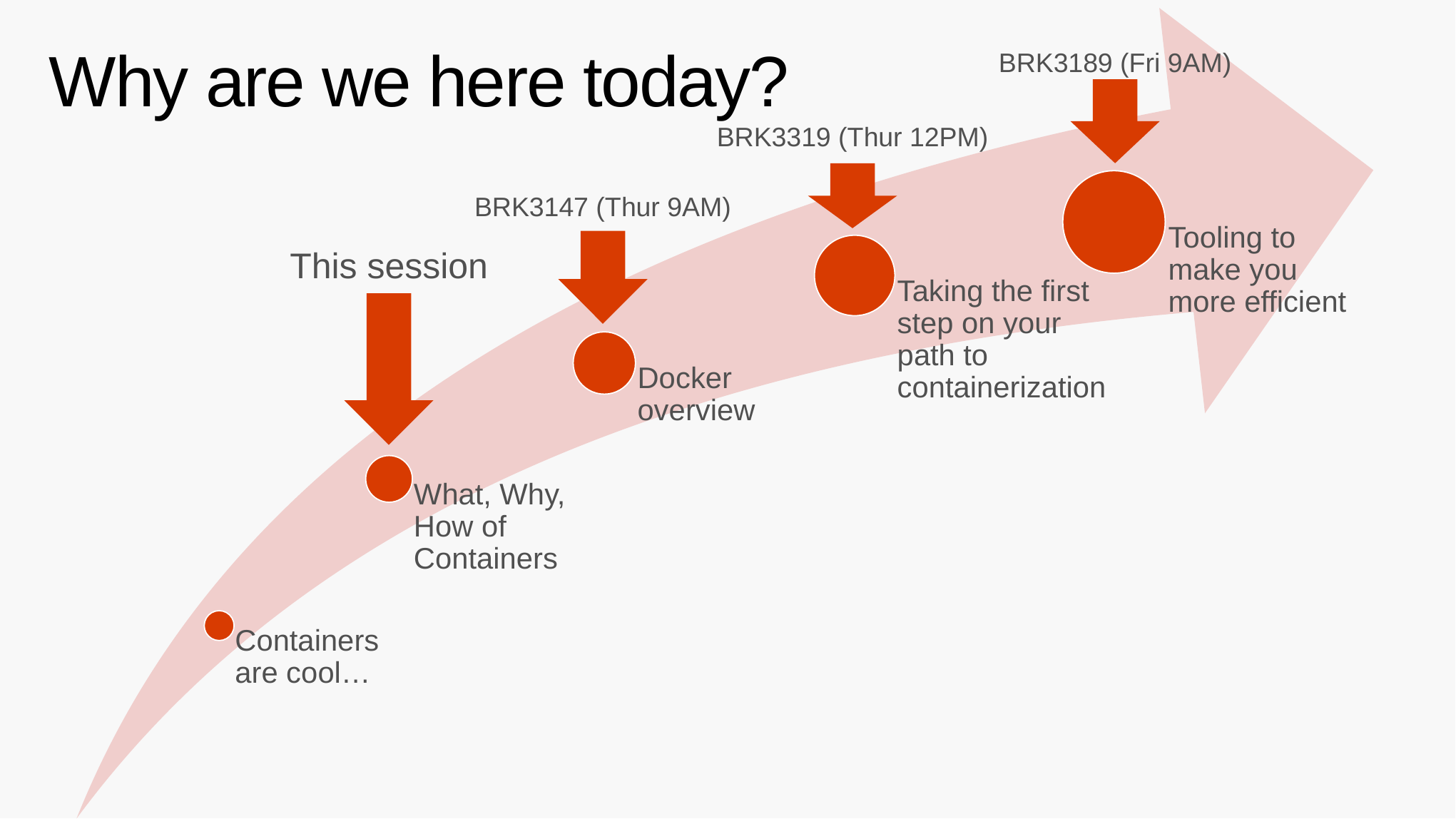

Containers are cool…
What, Why, How of Containers
Docker overview
Taking the first step on your path to containerization
Tooling to make you more efficient
# Why are we here today?
BRK3189 (Fri 9AM)

BRK3319 (Thur 12PM)

BRK3147 (Thur 9AM)

This session